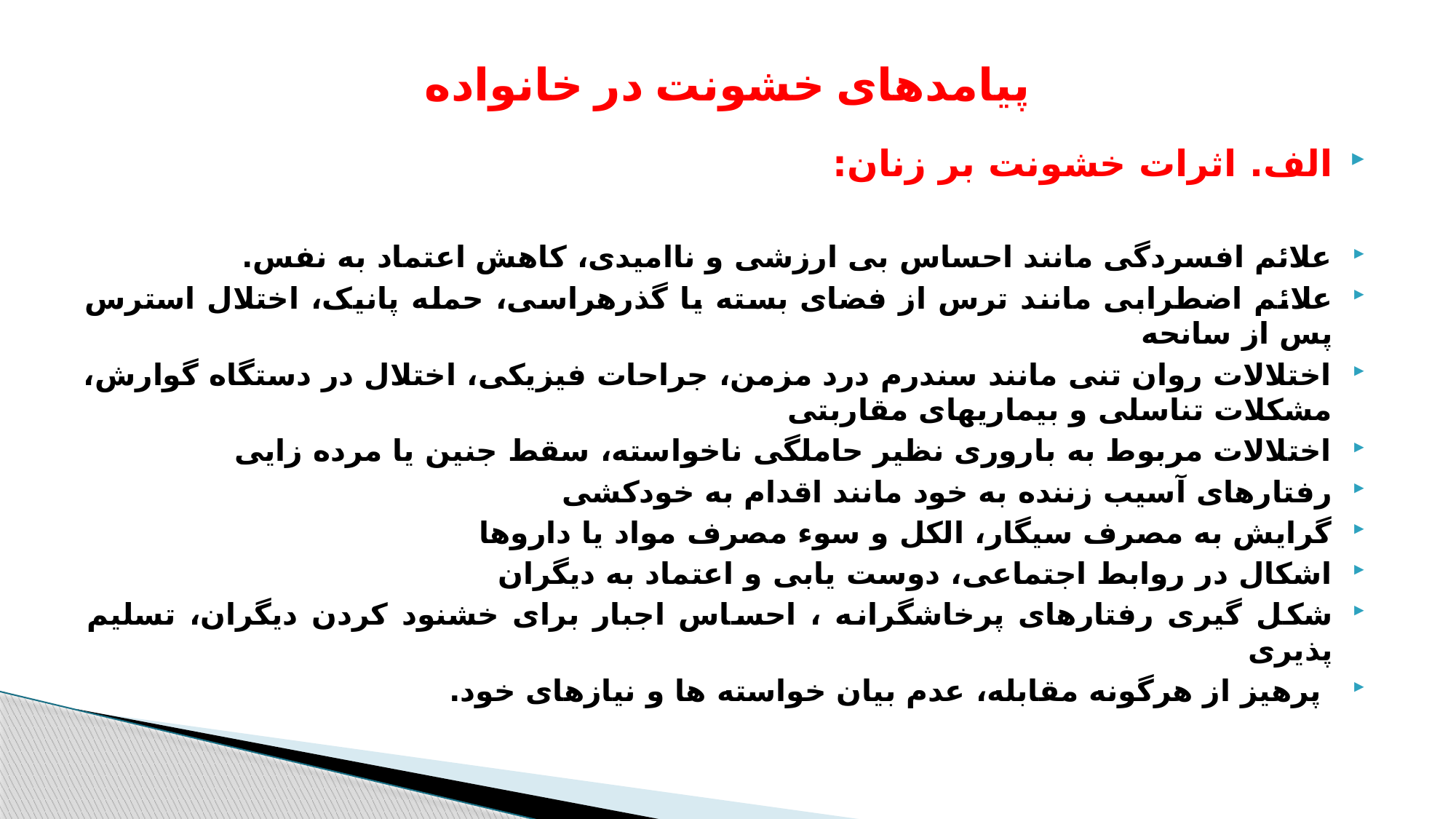

# پیامدهای خشونت در خانواده
الف. اثرات خشونت بر زنان:

علائم افسردگی مانند احساس بی ارزشی و ناامیدی، کاهش اعتماد به نفس.
علائم اضطرابی مانند ترس از فضای بسته یا گذرهراسی، حمله پانیک، اختلال استرس پس از سانحه
اختلالات روان تنی مانند سندرم درد مزمن، جراحات فیزیکی، اختلال در دستگاه گوارش، مشکلات تناسلی و بیماریهای مقاربتی
اختلالات مربوط به باروری نظیر حاملگی ناخواسته، سقط جنین یا مرده زایی
رفتارهای آسیب زننده به خود مانند اقدام به خودکشی
گرایش به مصرف سیگار، الکل و سوء مصرف مواد یا داروها
اشکال در روابط اجتماعی، دوست یابی و اعتماد به دیگران
شکل گیری رفتارهای پرخاشگرانه ، احساس اجبار برای خشنود کردن دیگران، تسلیم پذیری
 پرهیز از هرگونه مقابله، عدم بیان خواسته ها و نیازهای خود.